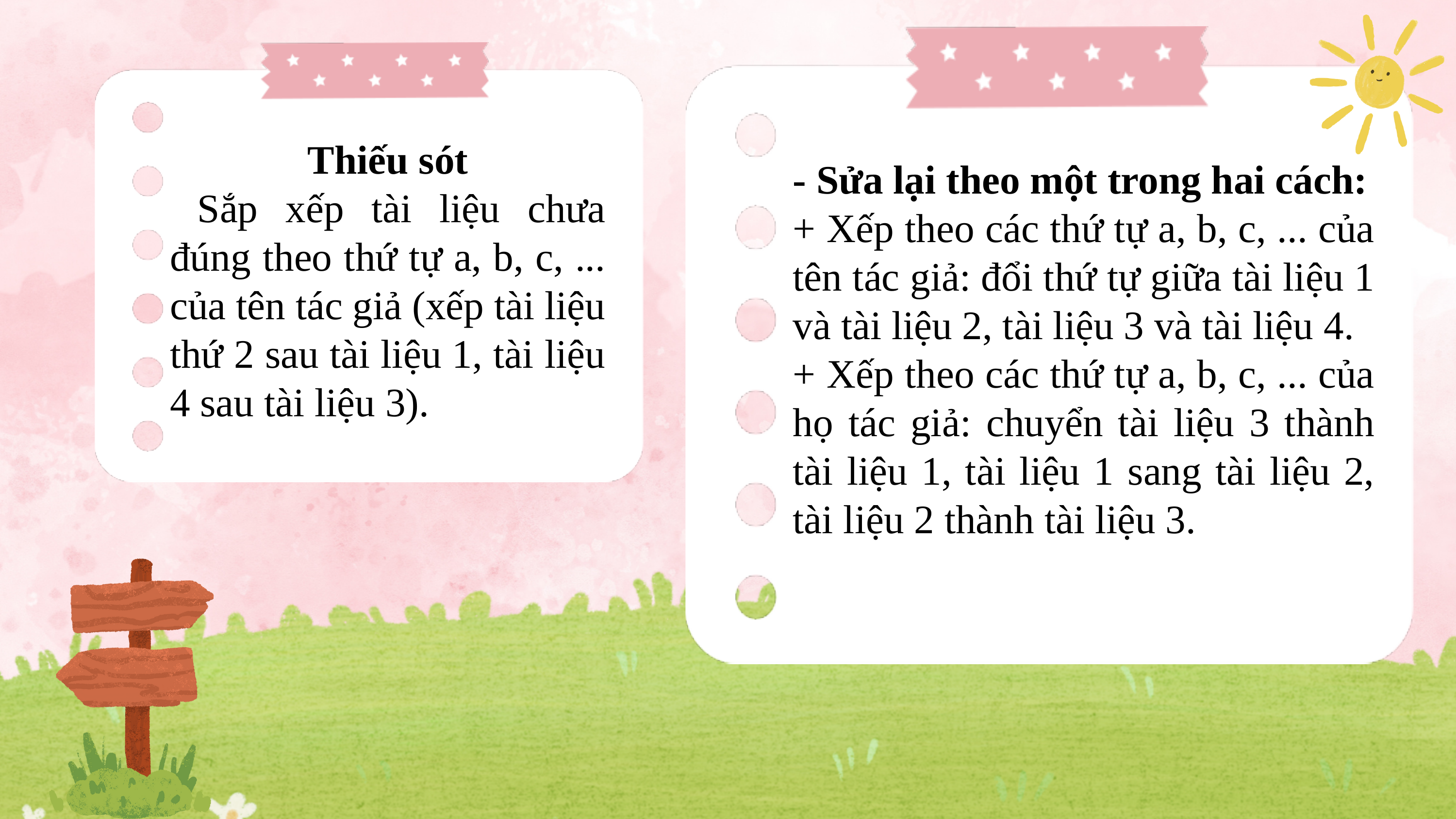

Thiếu sót
 Sắp xếp tài liệu chưa đúng theo thứ tự a, b, c, ... của tên tác giả (xếp tài liệu thứ 2 sau tài liệu 1, tài liệu 4 sau tài liệu 3).
- Sửa lại theo một trong hai cách:
+ Xếp theo các thứ tự a, b, c, ... của tên tác giả: đổi thứ tự giữa tài liệu 1 và tài liệu 2, tài liệu 3 và tài liệu 4.
+ Xếp theo các thứ tự a, b, c, ... của họ tác giả: chuyển tài liệu 3 thành tài liệu 1, tài liệu 1 sang tài liệu 2, tài liệu 2 thành tài liệu 3.